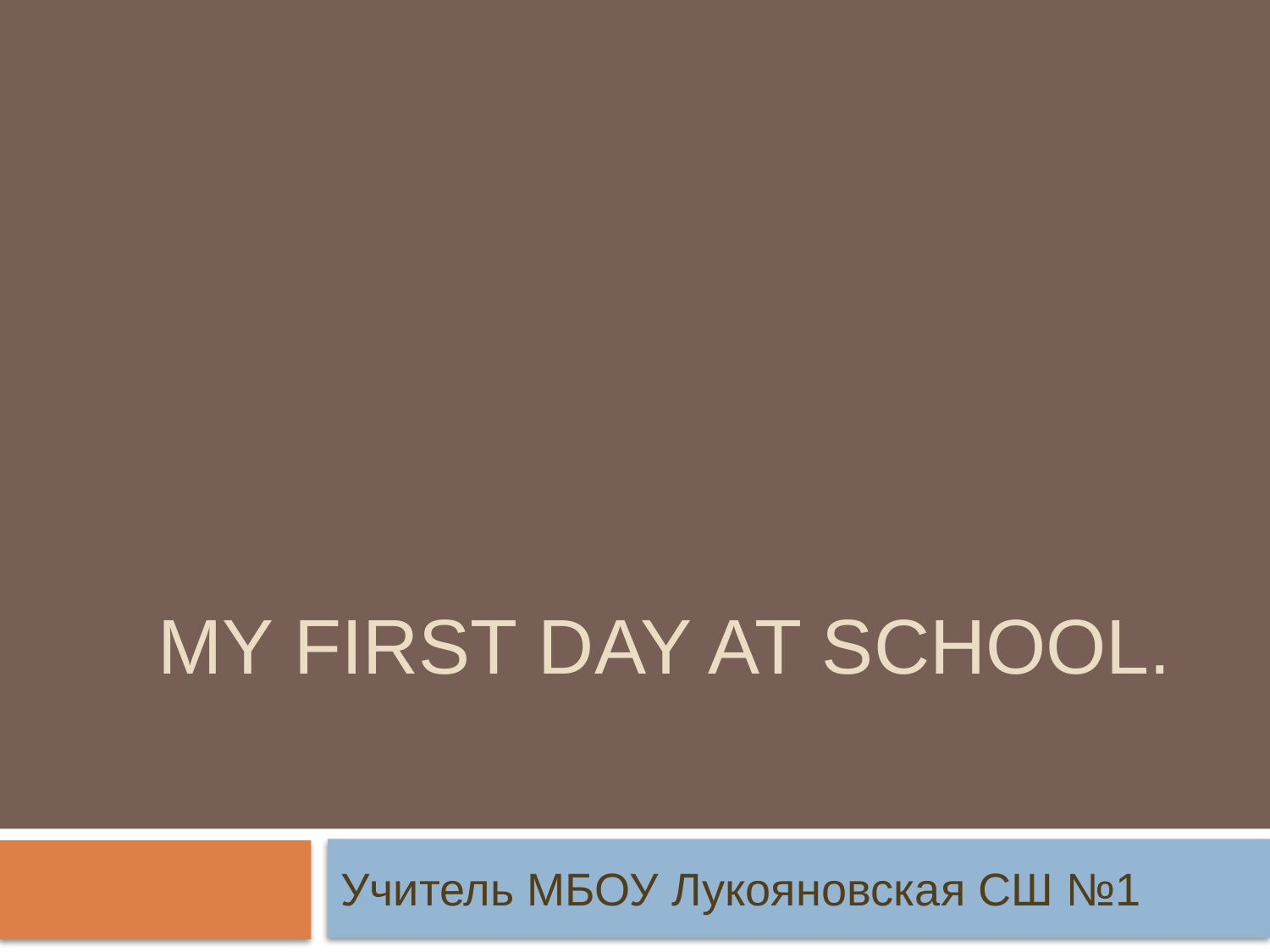

# My first day at school.
Учитель МБОУ Лукояновская СШ №1